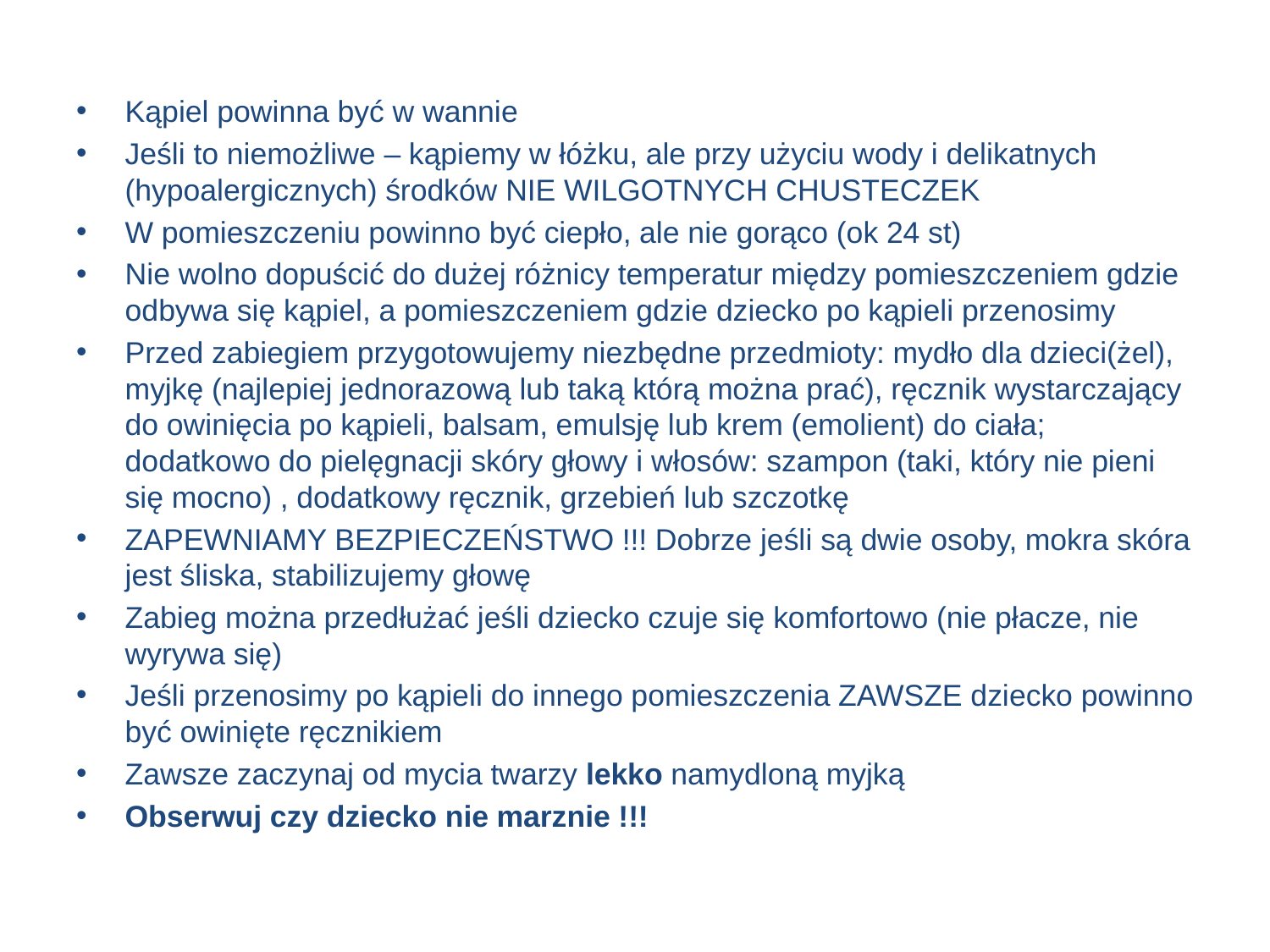

Kąpiel powinna być w wannie
Jeśli to niemożliwe – kąpiemy w łóżku, ale przy użyciu wody i delikatnych (hypoalergicznych) środków NIE WILGOTNYCH CHUSTECZEK
W pomieszczeniu powinno być ciepło, ale nie gorąco (ok 24 st)
Nie wolno dopuścić do dużej różnicy temperatur między pomieszczeniem gdzie odbywa się kąpiel, a pomieszczeniem gdzie dziecko po kąpieli przenosimy
Przed zabiegiem przygotowujemy niezbędne przedmioty: mydło dla dzieci(żel), myjkę (najlepiej jednorazową lub taką którą można prać), ręcznik wystarczający do owinięcia po kąpieli, balsam, emulsję lub krem (emolient) do ciała; dodatkowo do pielęgnacji skóry głowy i włosów: szampon (taki, który nie pieni się mocno) , dodatkowy ręcznik, grzebień lub szczotkę
ZAPEWNIAMY BEZPIECZEŃSTWO !!! Dobrze jeśli są dwie osoby, mokra skóra jest śliska, stabilizujemy głowę
Zabieg można przedłużać jeśli dziecko czuje się komfortowo (nie płacze, nie wyrywa się)
Jeśli przenosimy po kąpieli do innego pomieszczenia ZAWSZE dziecko powinno być owinięte ręcznikiem
Zawsze zaczynaj od mycia twarzy lekko namydloną myjką
Obserwuj czy dziecko nie marznie !!!